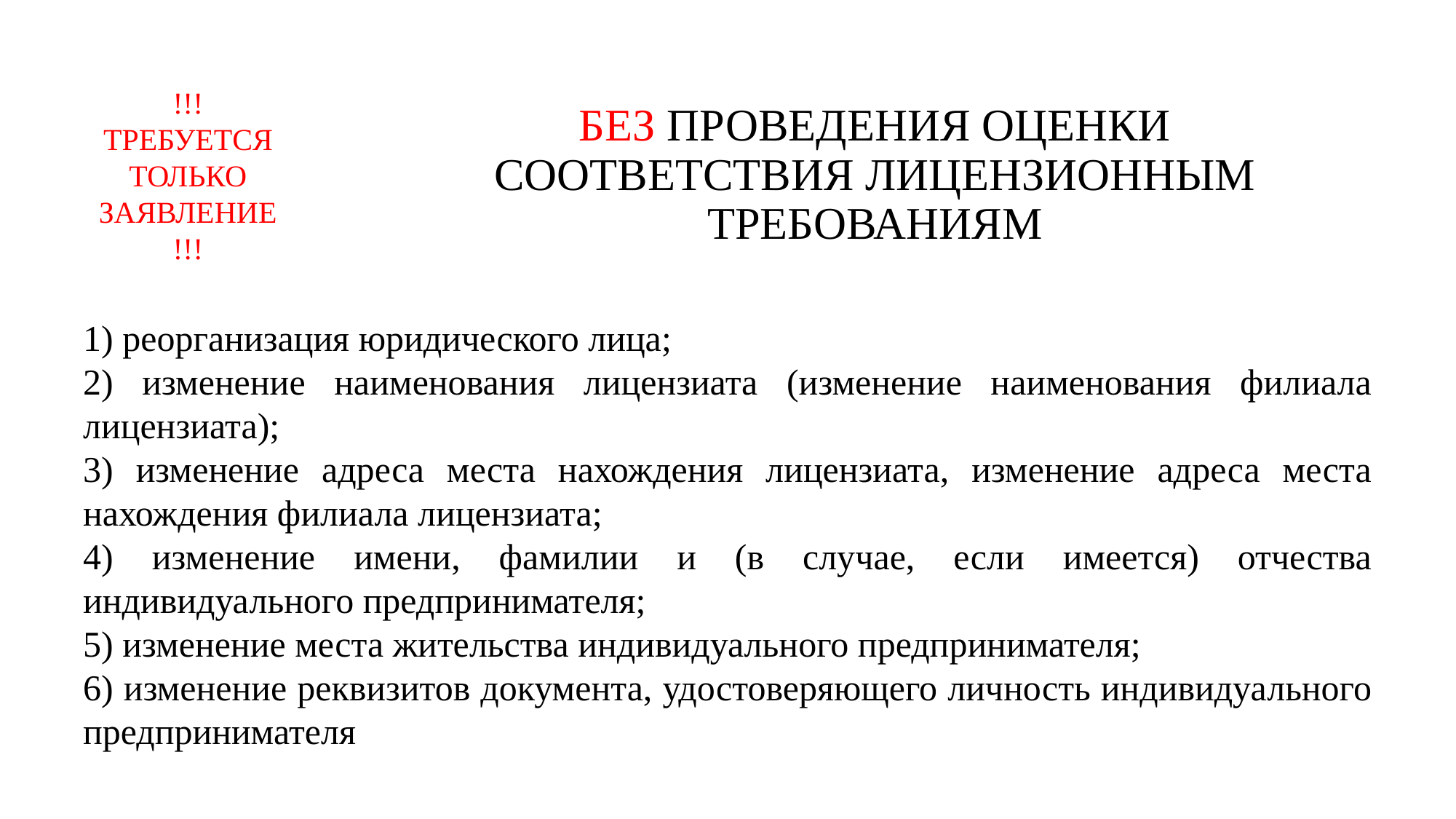

!!!
ТРЕБУЕТСЯ ТОЛЬКО ЗАЯВЛЕНИЕ
!!!
# БЕЗ ПРОВЕДЕНИЯ ОЦЕНКИ СООТВЕТСТВИЯ ЛИЦЕНЗИОННЫМ ТРЕБОВАНИЯМ

1) реорганизация юридического лица;
2) изменение наименования лицензиата (изменение наименования филиала лицензиата);
3) изменение адреса места нахождения лицензиата, изменение адреса места нахождения филиала лицензиата;
4) изменение имени, фамилии и (в случае, если имеется) отчества индивидуального предпринимателя;
5) изменение места жительства индивидуального предпринимателя;
6) изменение реквизитов документа, удостоверяющего личность индивидуального предпринимателя